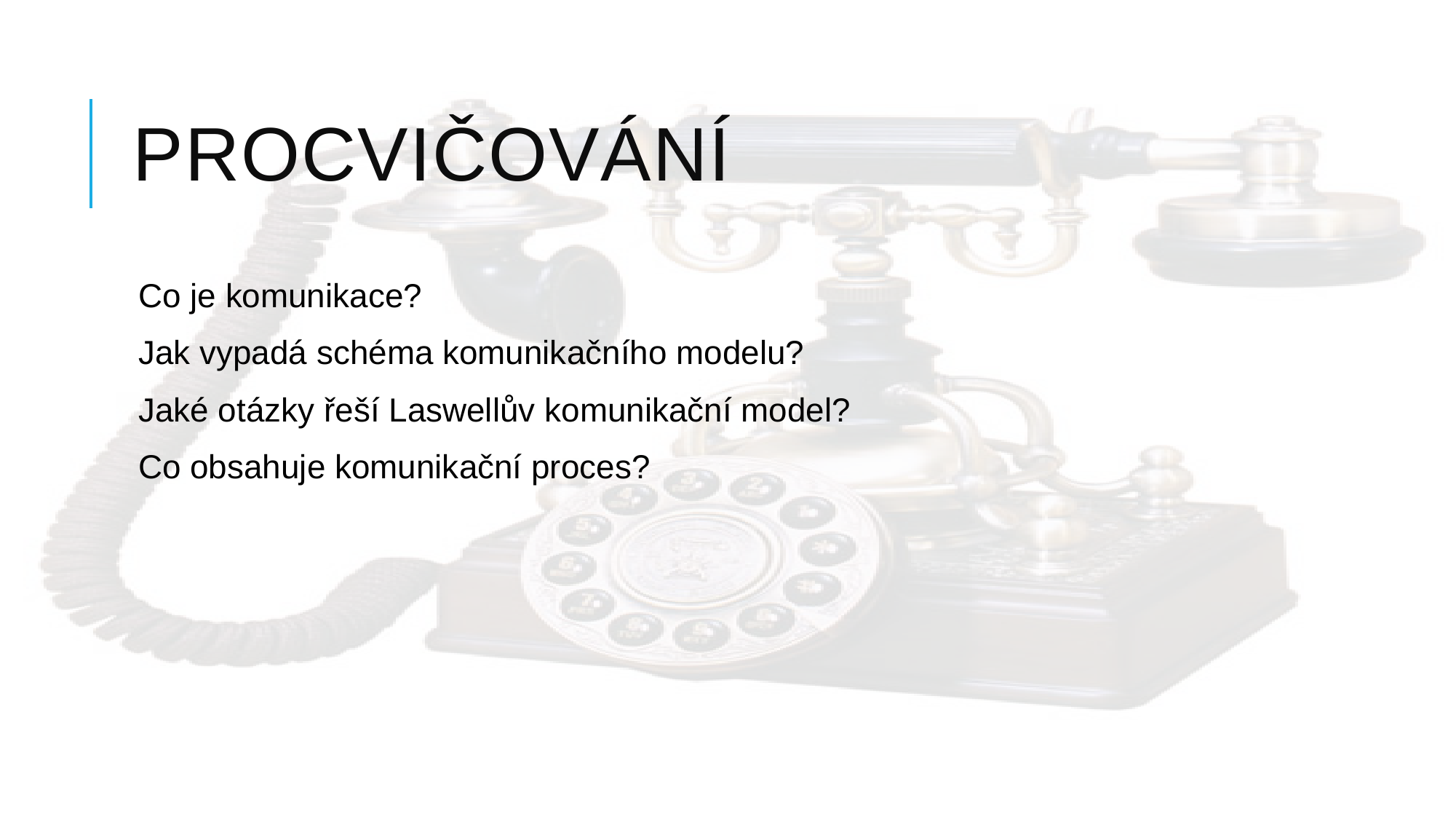

# Procvičování
Co je komunikace?
Jak vypadá schéma komunikačního modelu?
Jaké otázky řeší Laswellův komunikační model?
Co obsahuje komunikační proces?